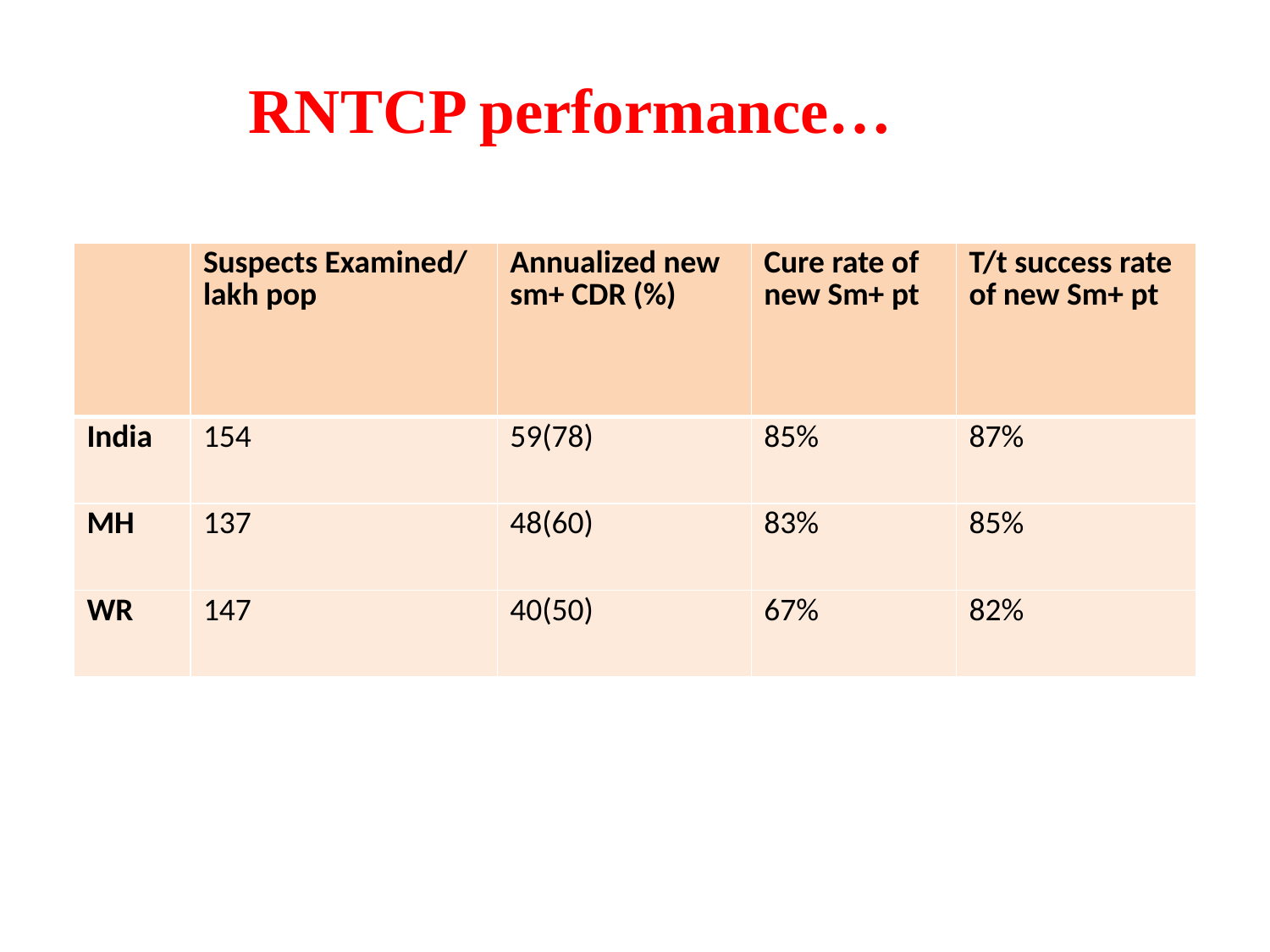

RNTCP performance…
|  | Suspects Examined/ lakh pop | Annualized new sm+ CDR (%) | Cure rate of new Sm+ pt | T/t success rate of new Sm+ pt |
| --- | --- | --- | --- | --- |
| India | 154 | 59(78) | 85% | 87% |
| MH | 137 | 48(60) | 83% | 85% |
| WR | 147 | 40(50) | 67% | 82% |